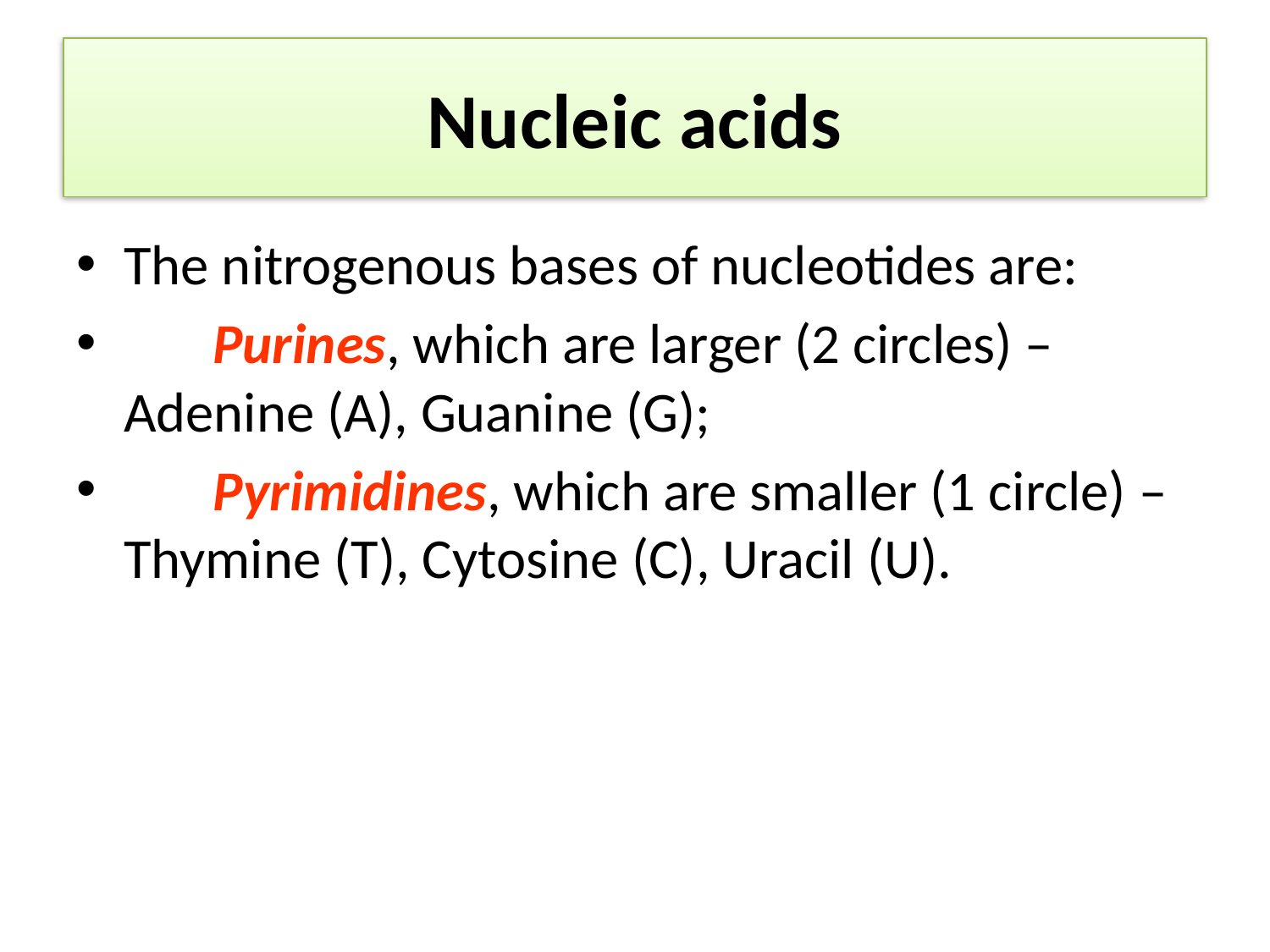

# Nucleic acids
The nitrogenous bases of nucleotides are:
       Purines, which are larger (2 circles) – Adenine (A), Guanine (G);
       Pyrimidines, which are smaller (1 circle) – Thymine (T), Cytosine (C), Uracil (U).